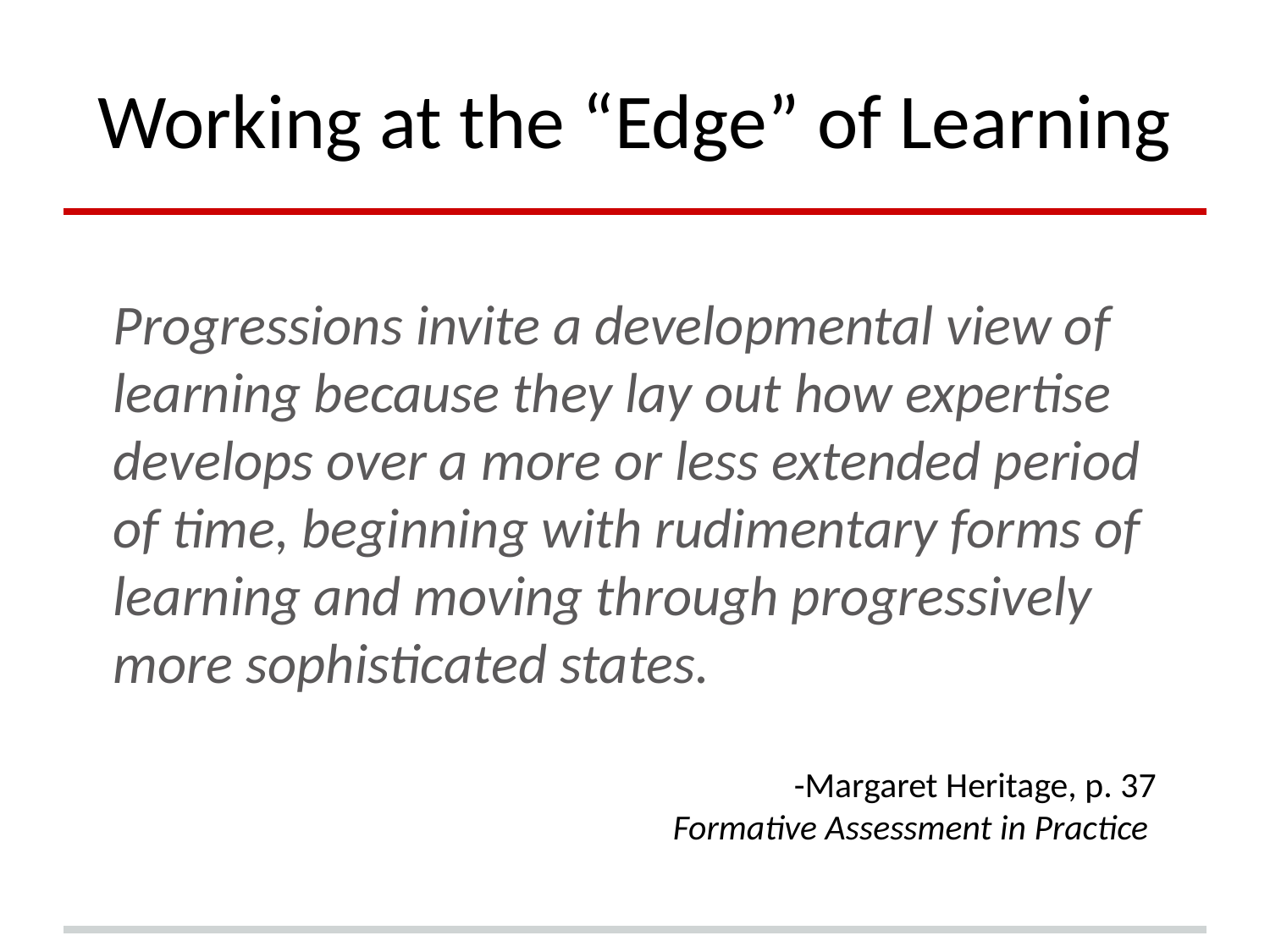

# Working at the “Edge” of Learning
Progressions invite a developmental view of learning because they lay out how expertise develops over a more or less extended period of time, beginning with rudimentary forms of learning and moving through progressively more sophisticated states.

-Margaret Heritage, p. 37
Formative Assessment in Practice